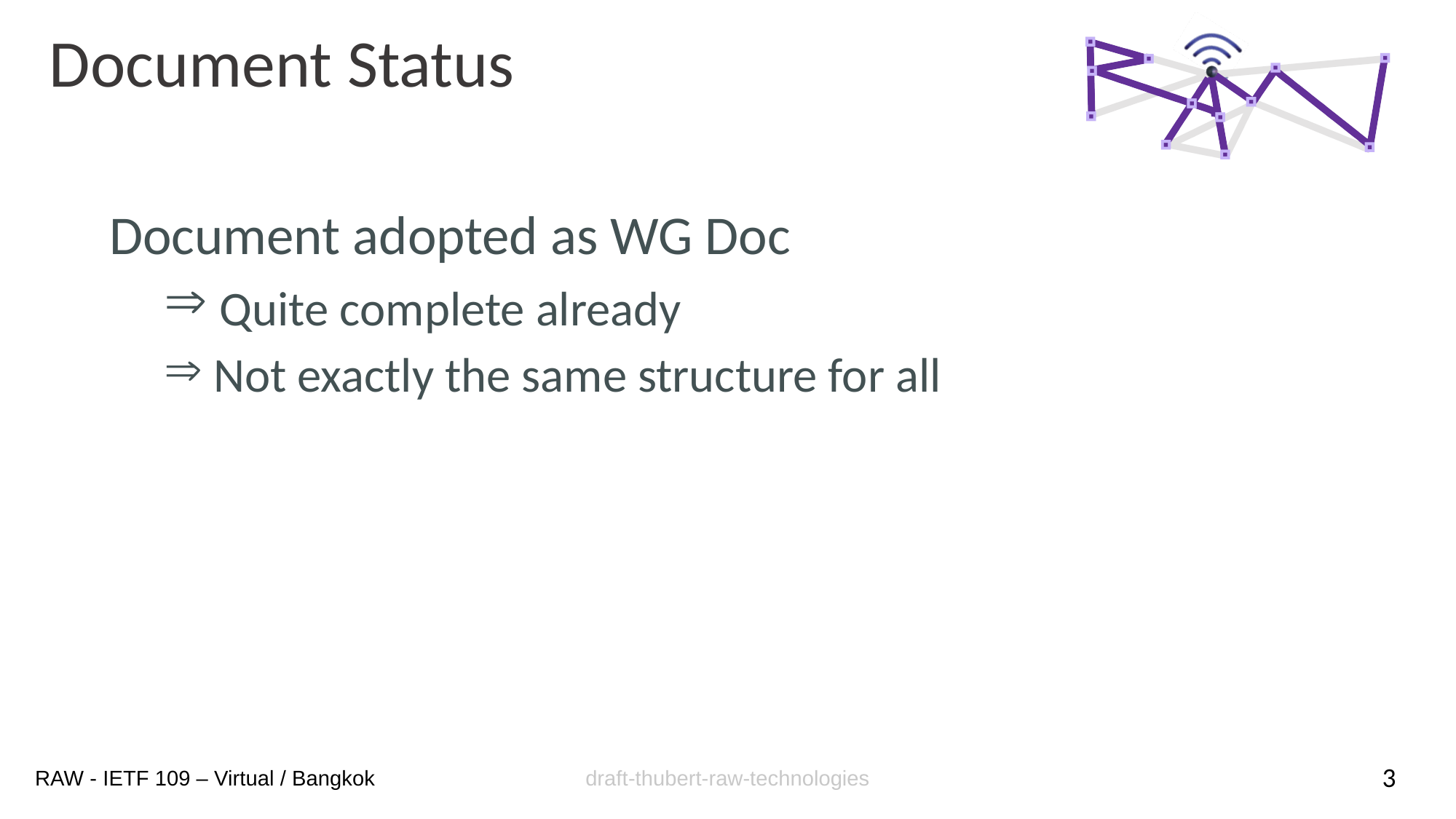

# Document Status

Document adopted as WG Doc
 Quite complete already
 Not exactly the same structure for all

3
draft-thubert-raw-technologies